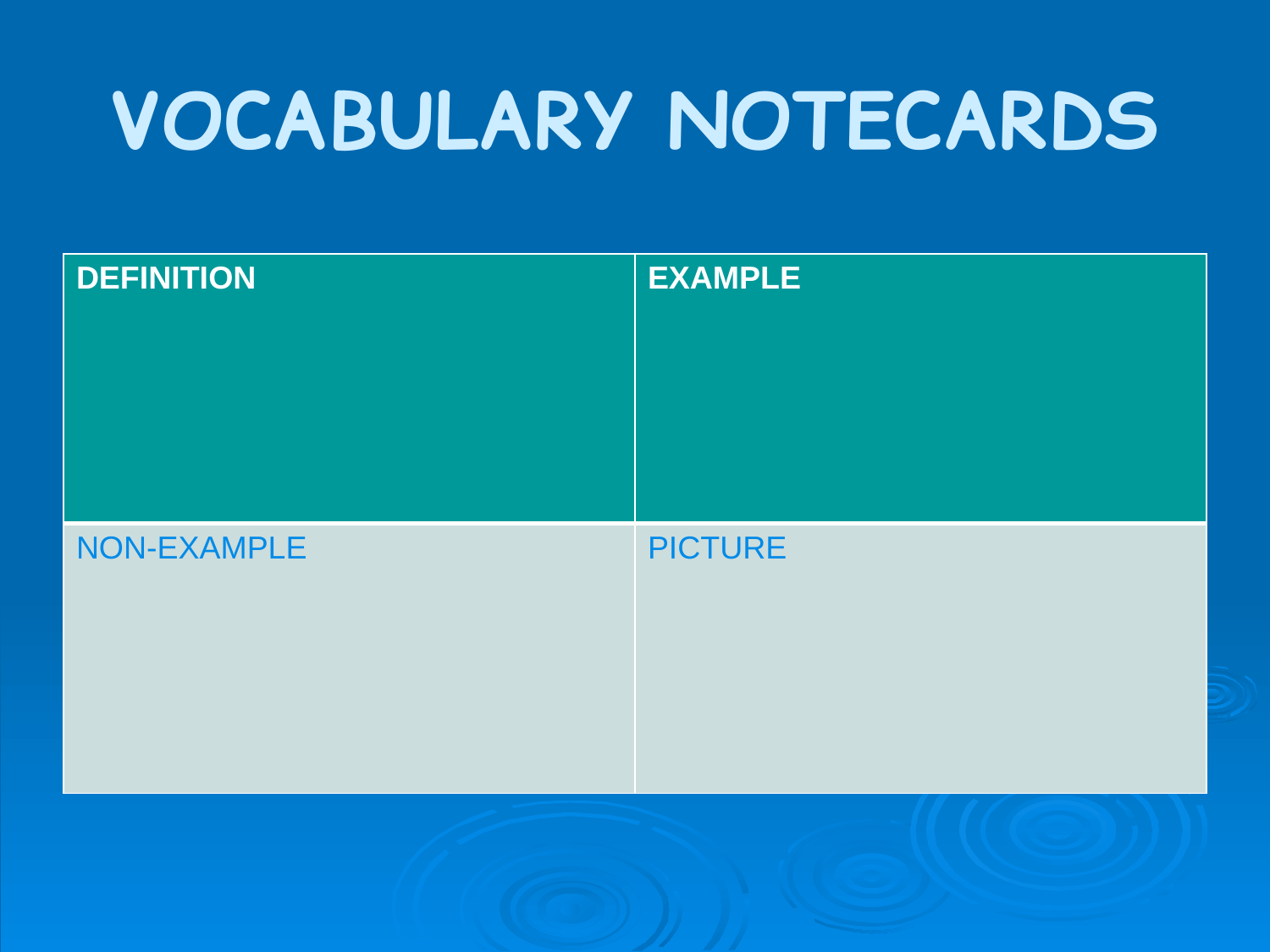

# VOCABULARY NOTECARDS
| DEFINITION | EXAMPLE |
| --- | --- |
| NON-EXAMPLE | PICTURE |